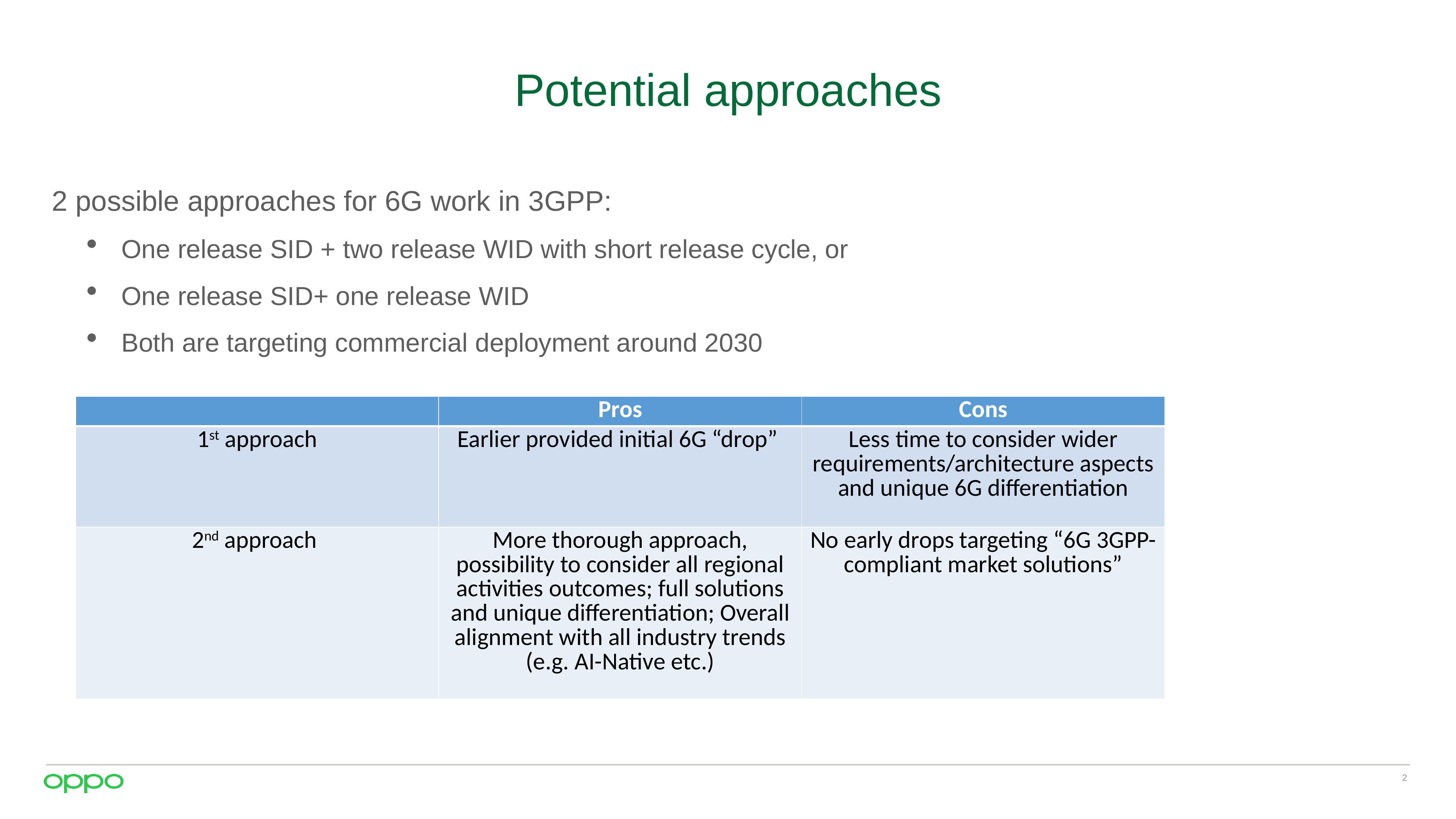

# Potential approaches
2 possible approaches for 6G work in 3GPP:
One release SID + two release WID with short release cycle, or
One release SID+ one release WID
Both are targeting commercial deployment around 2030
|  | Pros | Cons |
| --- | --- | --- |
| 1st approach | Earlier provided initial 6G “drop” | Less time to consider wider requirements/architecture aspects and unique 6G differentiation |
| 2nd approach | More thorough approach, possibility to consider all regional activities outcomes; full solutions and unique differentiation; Overall alignment with all industry trends (e.g. AI-Native etc.) | No early drops targeting “6G 3GPP-compliant market solutions” |